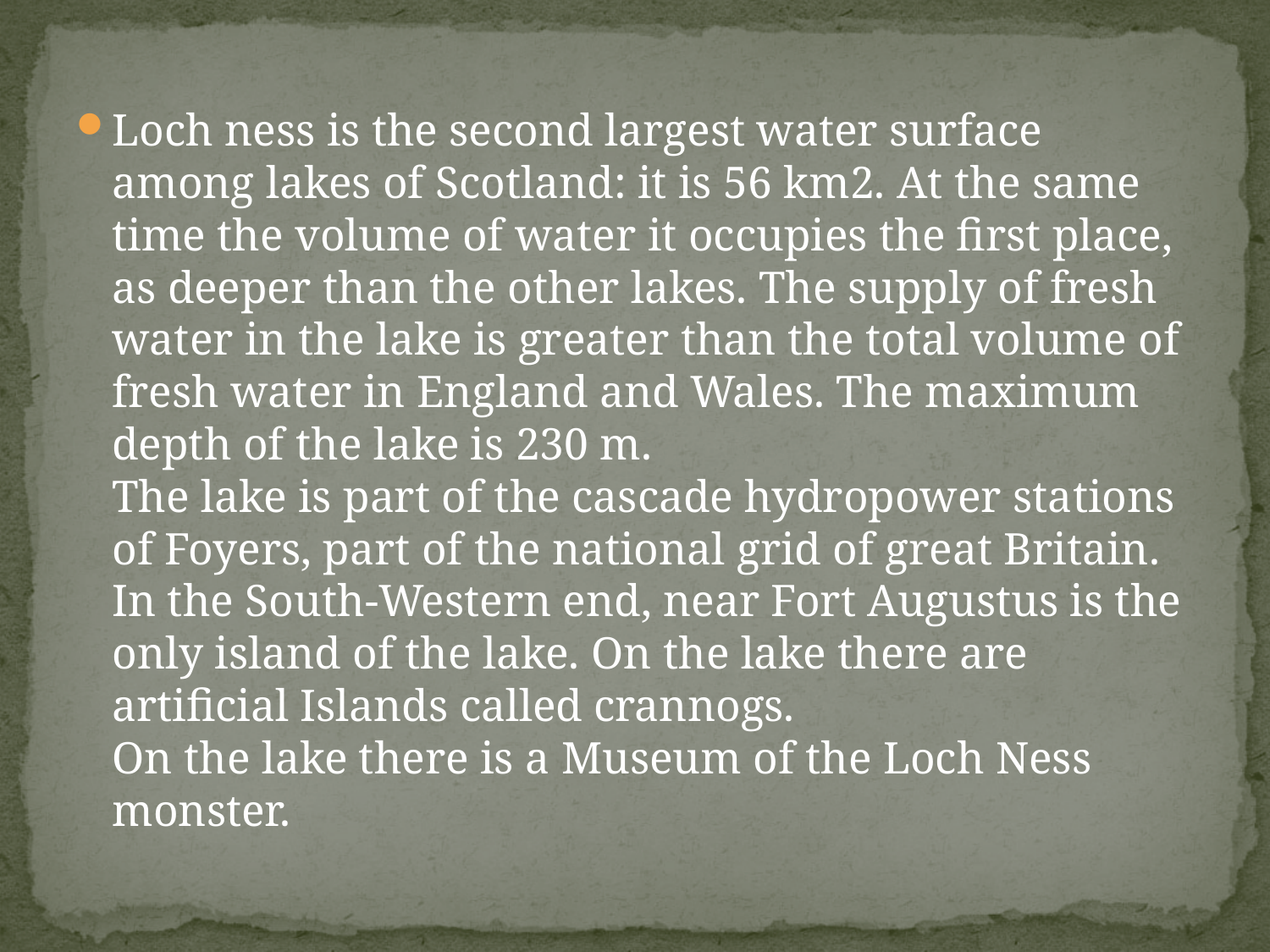

Loch ness is the second largest water surface among lakes of Scotland: it is 56 km2. At the same time the volume of water it occupies the first place, as deeper than the other lakes. The supply of fresh water in the lake is greater than the total volume of fresh water in England and Wales. The maximum depth of the lake is 230 m.
The lake is part of the cascade hydropower stations of Foyers, part of the national grid of great Britain.
In the South-Western end, near Fort Augustus is the only island of the lake. On the lake there are artificial Islands called crannogs.
On the lake there is a Museum of the Loch Ness monster.